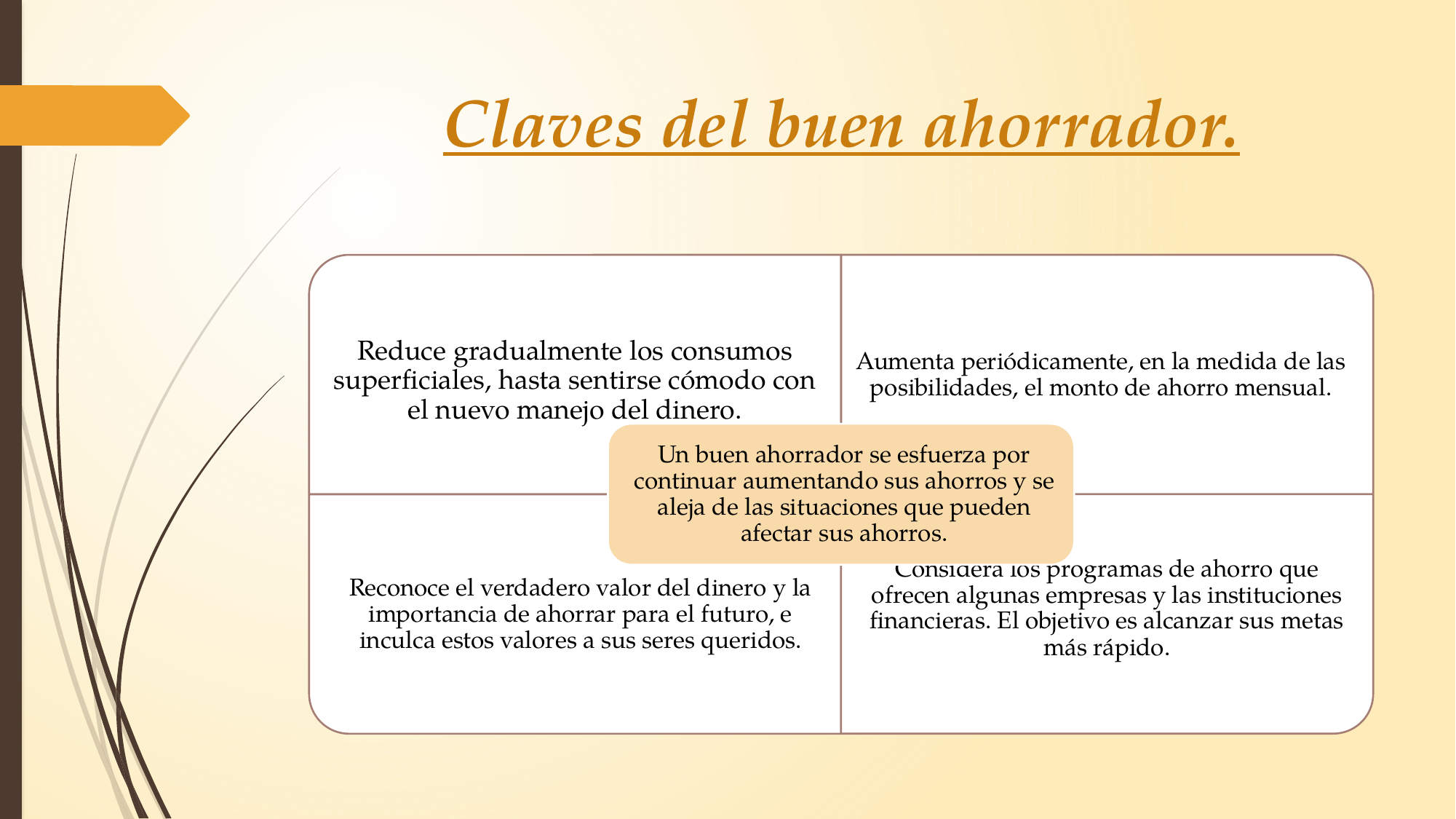

# Claves del buen ahorrador.
Reduce gradualmente los consumos superficiales, hasta sentirse cómodo con el nuevo manejo del dinero.
Aumenta periódicamente, en la medida de las posibilidades, el monto de ahorro mensual.
Reconoce el verdadero valor del dinero y la importancia de ahorrar para el futuro, e inculca estos valores a sus seres queridos.
Considera los programas de ahorro que ofrecen algunas empresas y las instituciones financieras. El objetivo es alcanzar sus metas más rápido.
Un buen ahorrador se esfuerza por continuar aumentando sus ahorros y se aleja de las situaciones que pueden afectar sus ahorros.